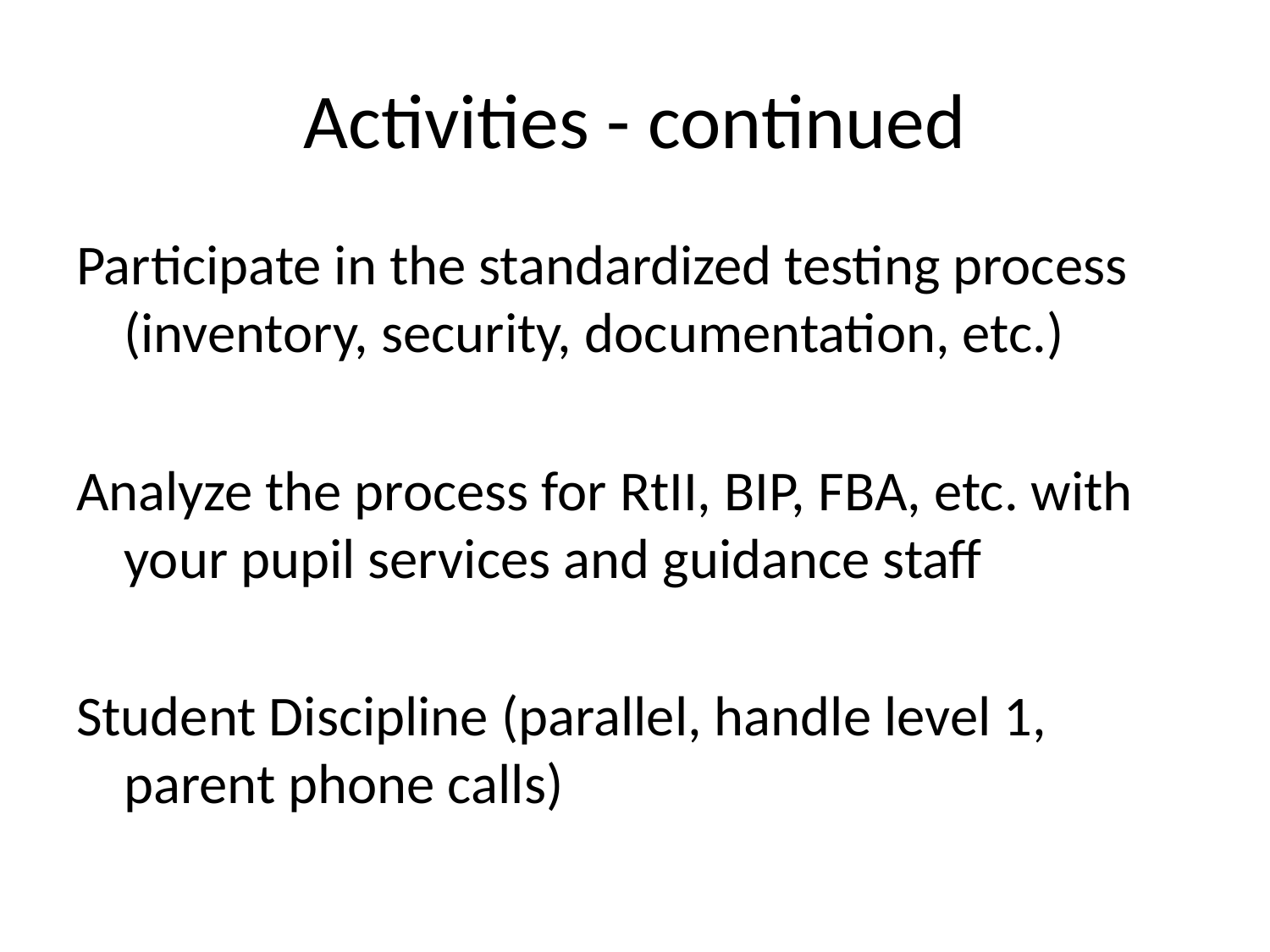

# Activities - continued
Participate in the standardized testing process (inventory, security, documentation, etc.)

Analyze the process for RtII, BIP, FBA, etc. with your pupil services and guidance staff

Student Discipline (parallel, handle level 1, parent phone calls)